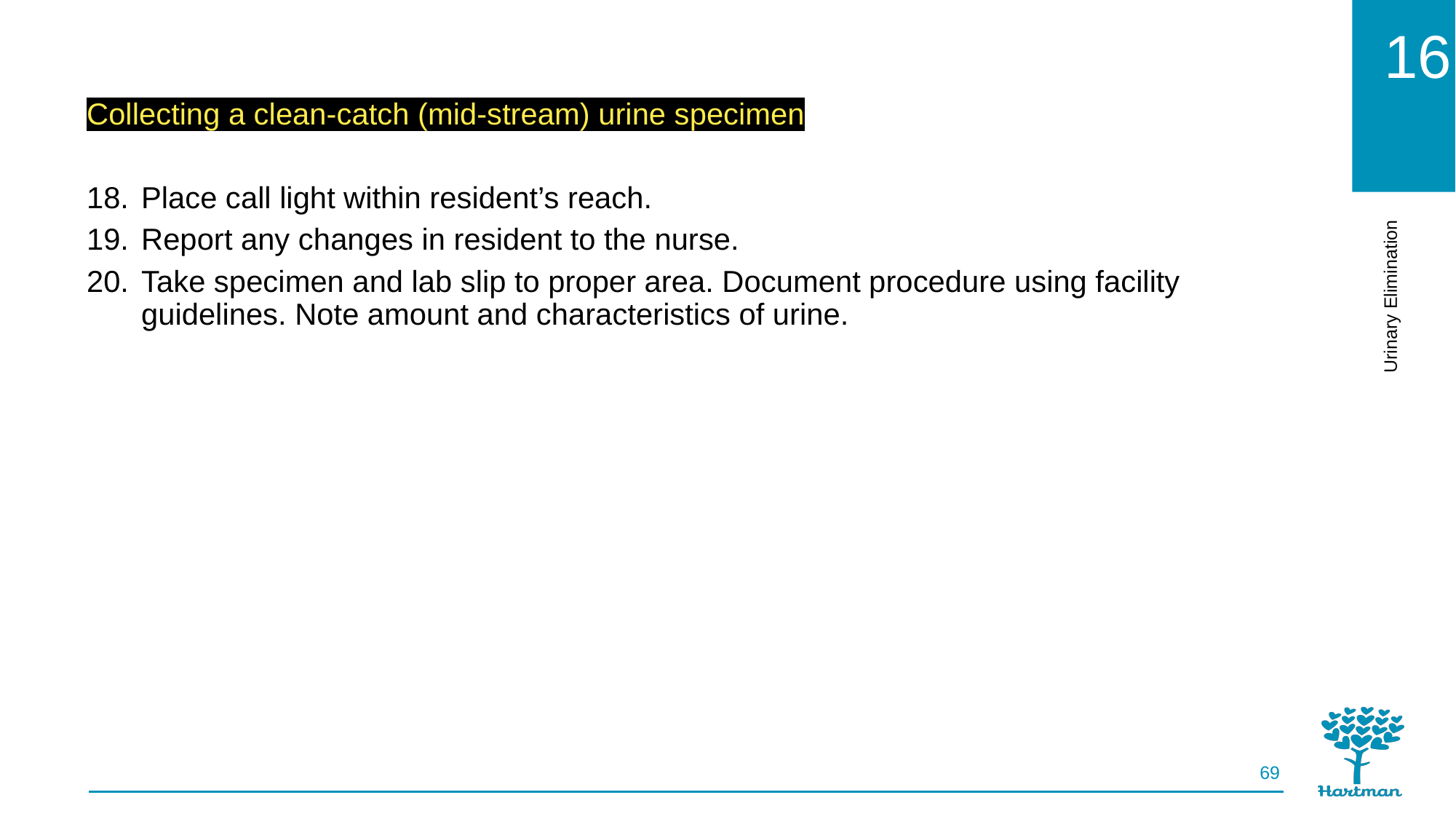

Collecting a clean-catch (mid-stream) urine specimen

Place call light within resident’s reach.
Report any changes in resident to the nurse.
Take specimen and lab slip to proper area. Document procedure using facility guidelines. Note amount and characteristics of urine.

69